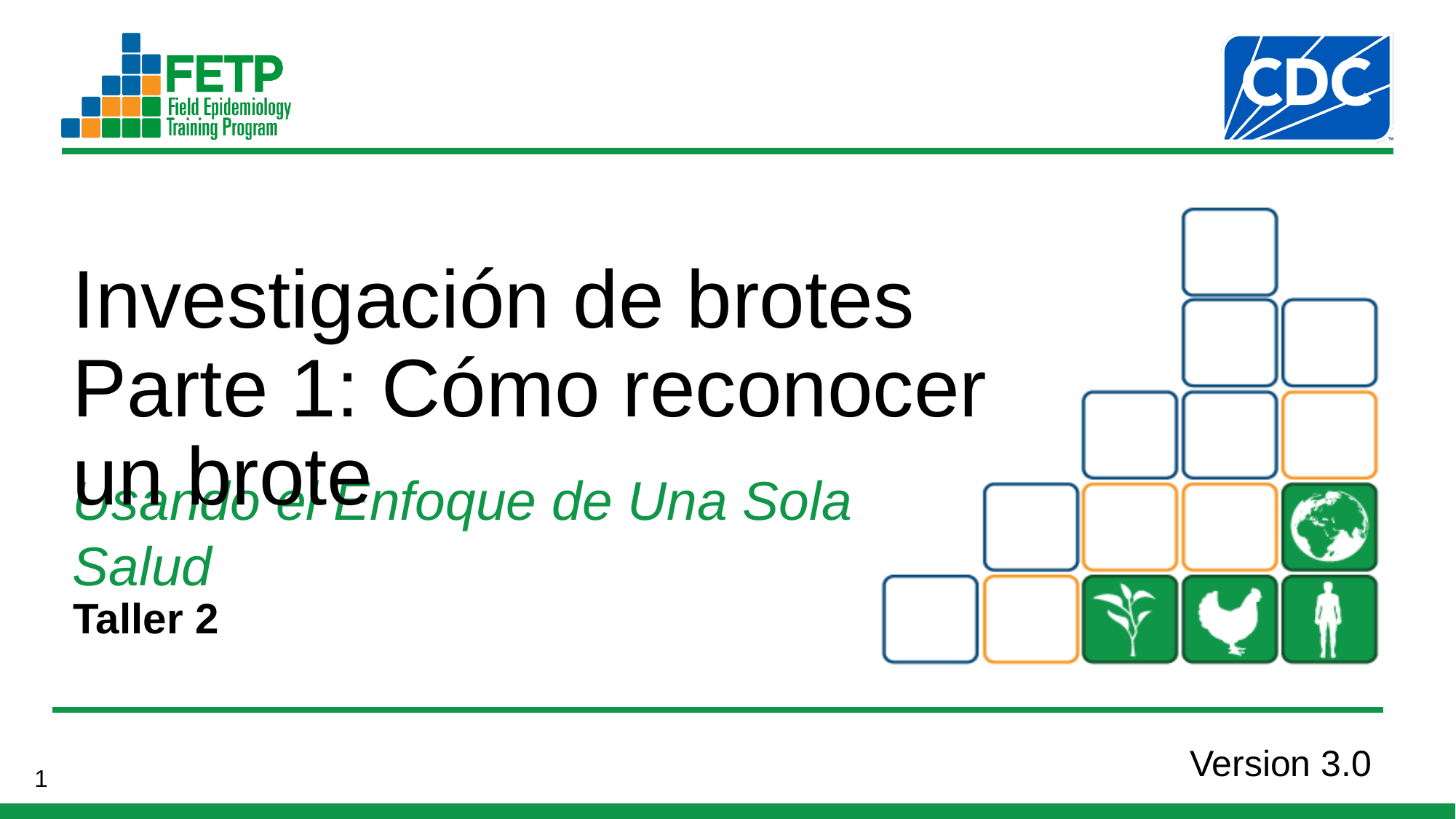

Investigación de brotes Parte 1: Cómo reconocer un brote
Taller 2